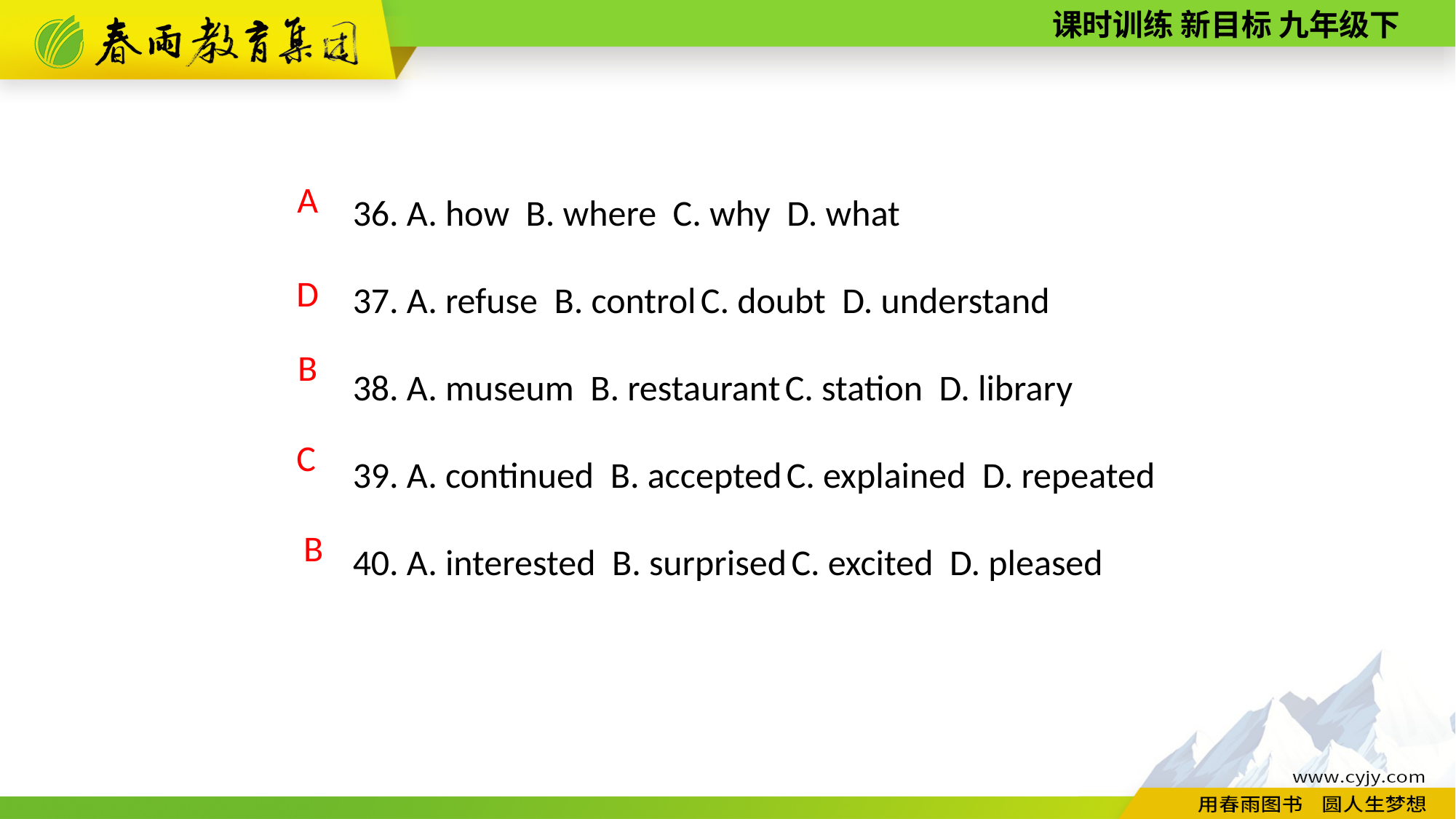

36. A. how  B. where  C. why  D. what
37. A. refuse  B. control C. doubt  D. understand
38. A. museum  B. restaurant C. station  D. library
39. A. continued  B. accepted C. explained  D. repeated
40. A. interested  B. surprised C. excited  D. pleased
A
D
B
C
B